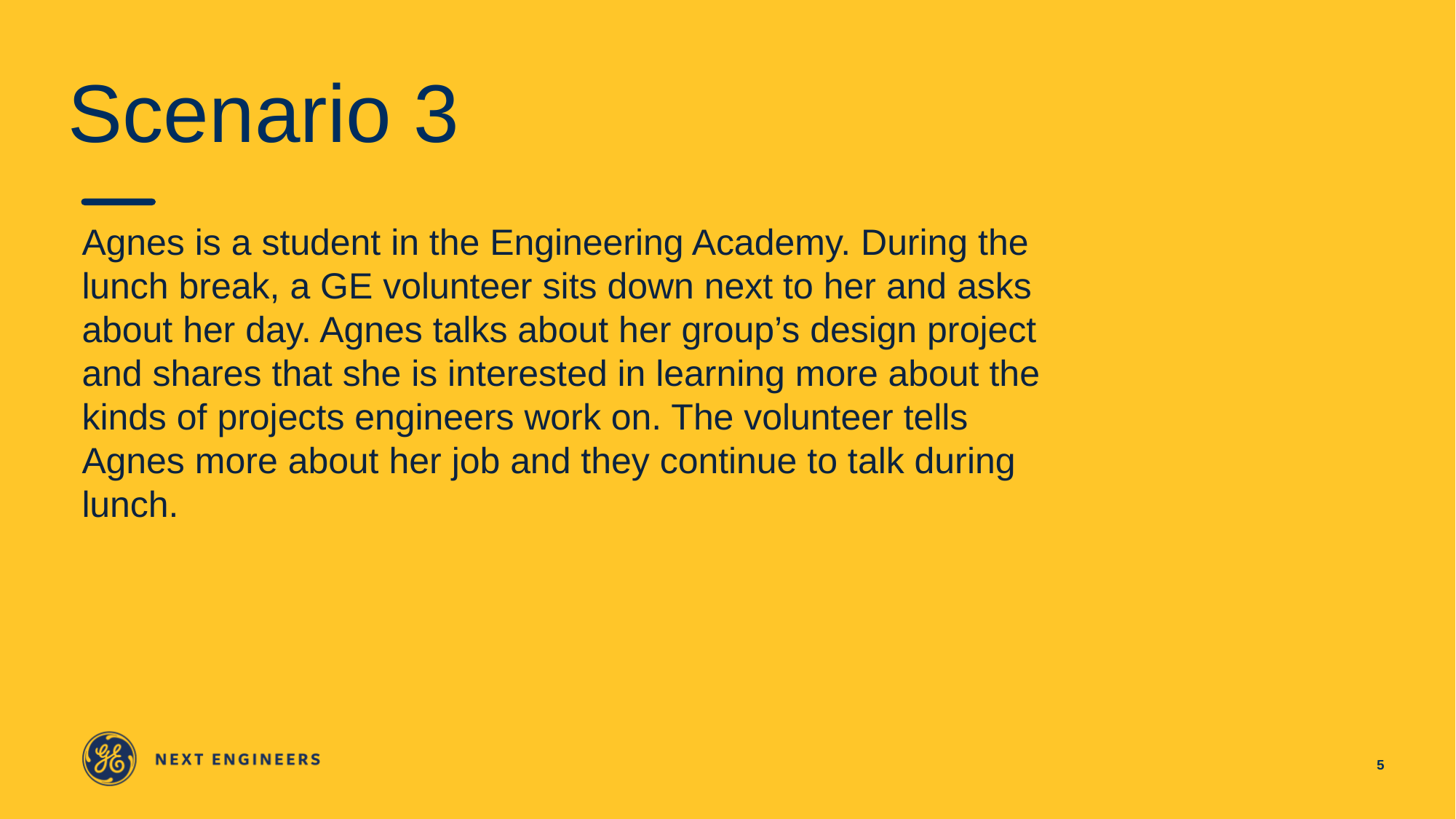

Scenario 3
Agnes is a student in the Engineering Academy. During the lunch break, a GE volunteer sits down next to her and asks about her day. Agnes talks about her group’s design project and shares that she is interested in learning more about the kinds of projects engineers work on. The volunteer tells Agnes more about her job and they continue to talk during lunch.

5